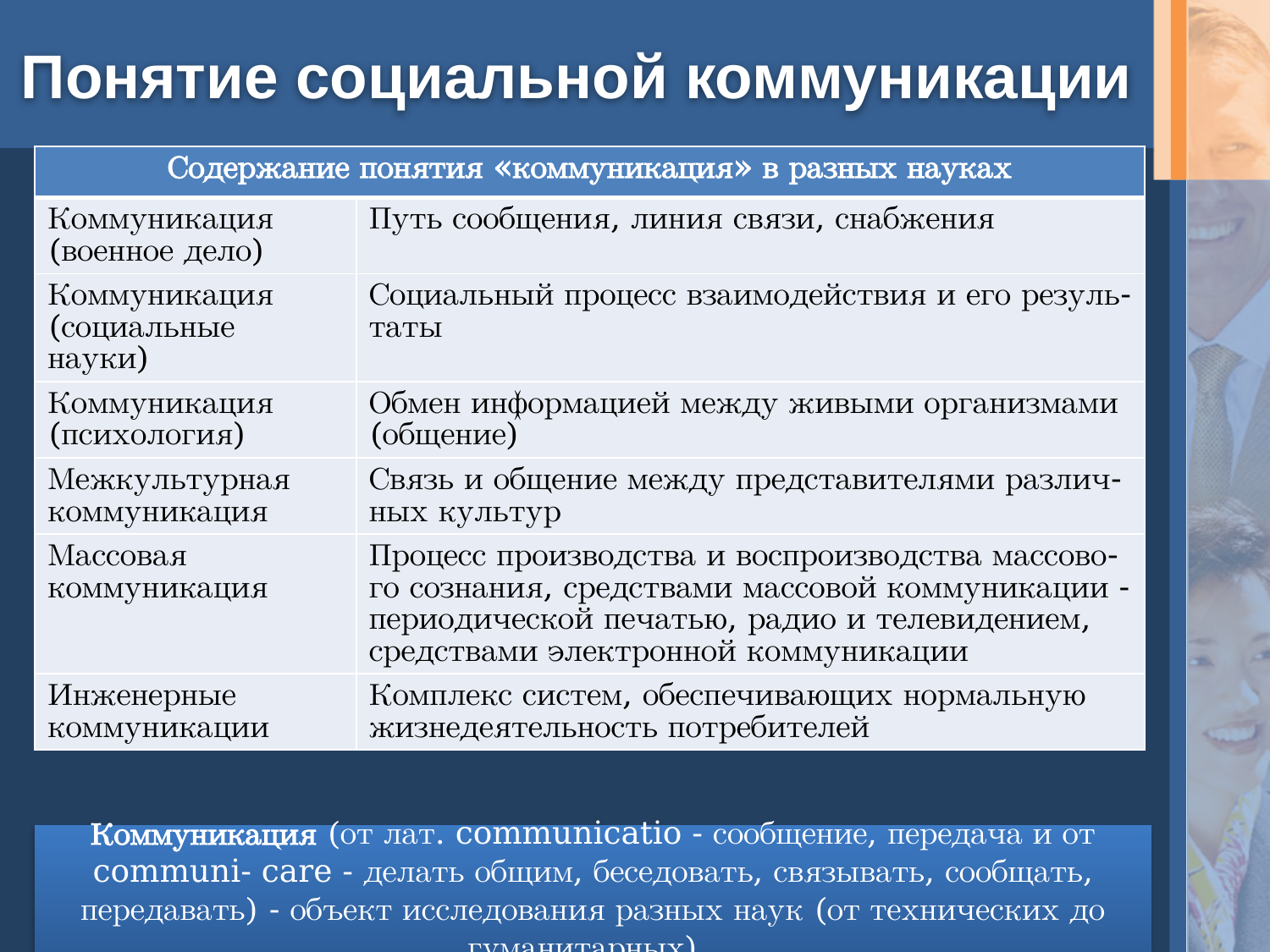

# Понятие социальной коммуникации
| Содержание понятия «коммуникация» в разных науках |  |
| --- | --- |
| Коммуникация (военное дело) | Путь сообщения, линия связи, снабжения |
| Коммуникация (социальные науки) | Социальный процесс взаимодействия и его резуль- таты |
| Коммуникация (психология) | Обмен информацией между живыми организмами (общение) |
| Межкультурная коммуникация | Связь и общение между представителями различ- ных культур |
| Массовая коммуникация | Процесс производства и воспроизводства массово- го сознания, средствами массовой коммуникации - периодической печатью, радио и телевидением, средствами электронной коммуникации |
| Инженерные коммуникации | Комплекс систем, обеспечивающих нормальную жизнедеятельность потребителей |
Коммуникация (от лат. communicatio - сообщение, передача и от communi- care - делать общим, беседовать, связывать, сообщать, передавать) - объект исследования разных наук (от технических до гуманитарных).